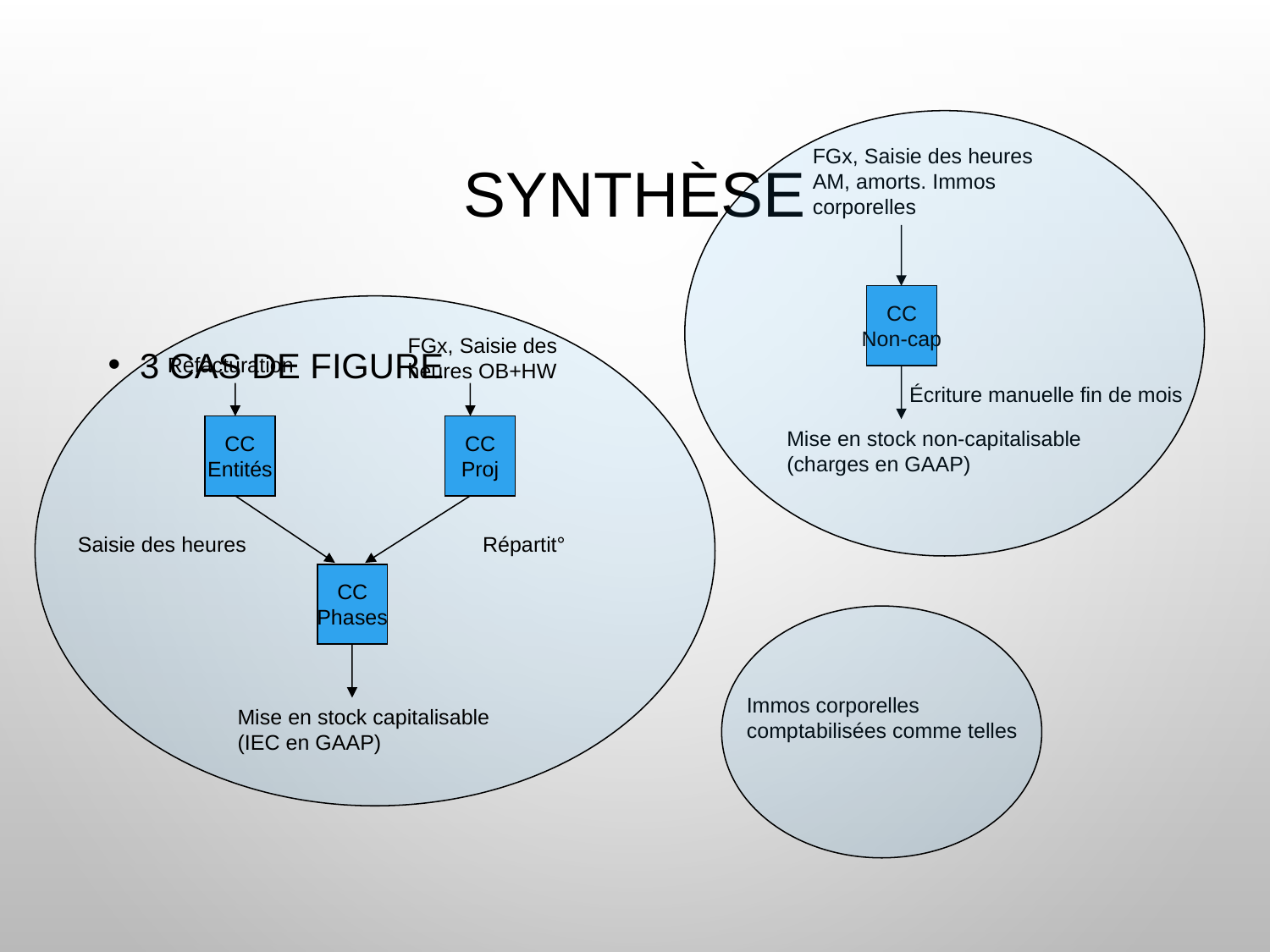

# Synthèse

FGx, Saisie des heures AM, amorts. Immos corporelles

CC
Non-cap

FGx, Saisie des heures OB+HW
3 cas de figure
Refacturation

Écriture manuelle fin de mois

CC
Entités
CC
Proj
Mise en stock non-capitalisable (charges en GAAP)

Saisie des heures
Répartit°
CC
Phases

Immos corporelles comptabilisées comme telles
Mise en stock capitalisable (IEC en GAAP)